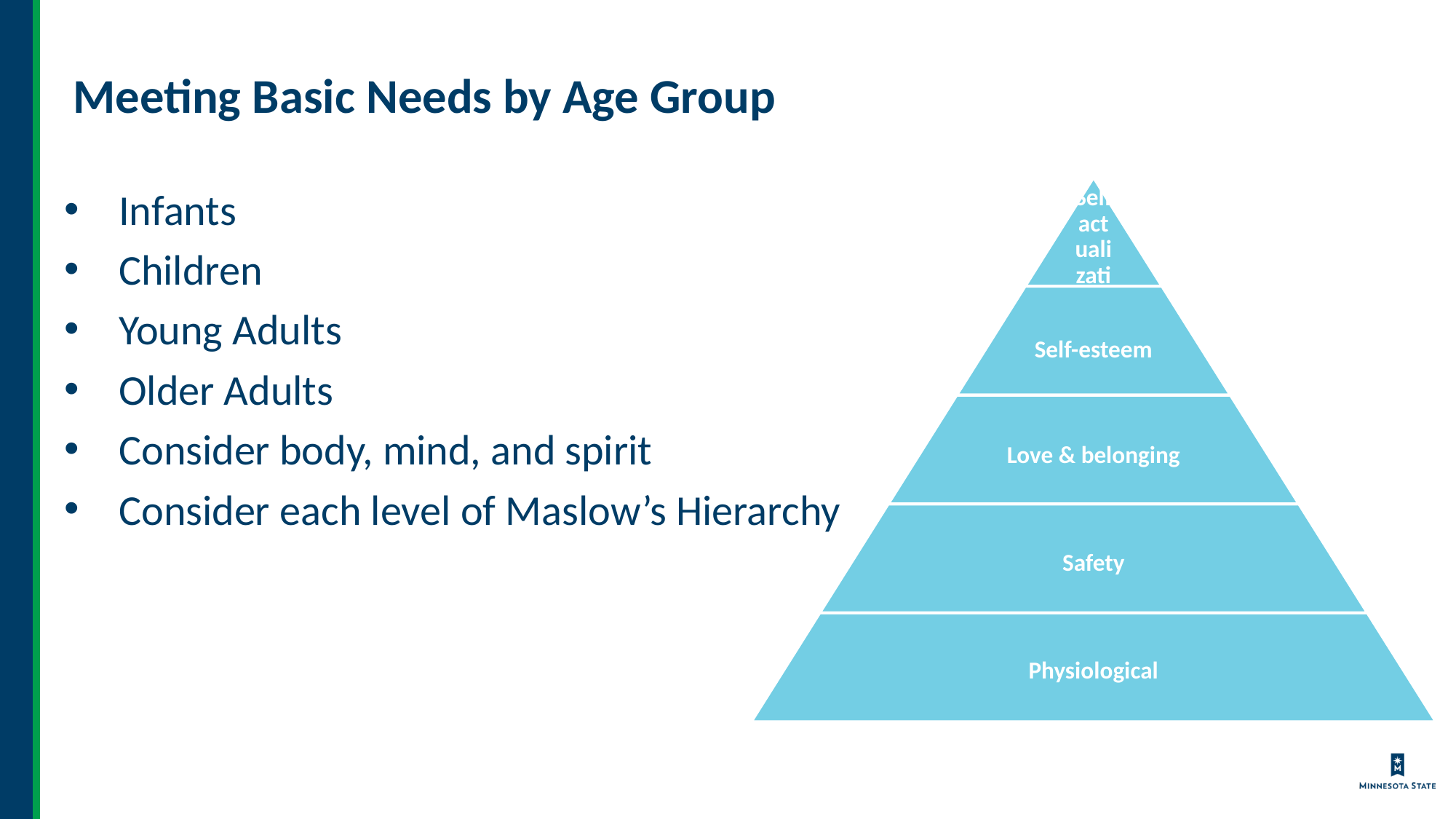

# Meeting Basic Needs by Age Group
Infants
Children
Young Adults
Older Adults
Consider body, mind, and spirit
Consider each level of Maslow’s Hierarchy

Self actualization
Self-esteem
Love & belonging
Safety
Physiological